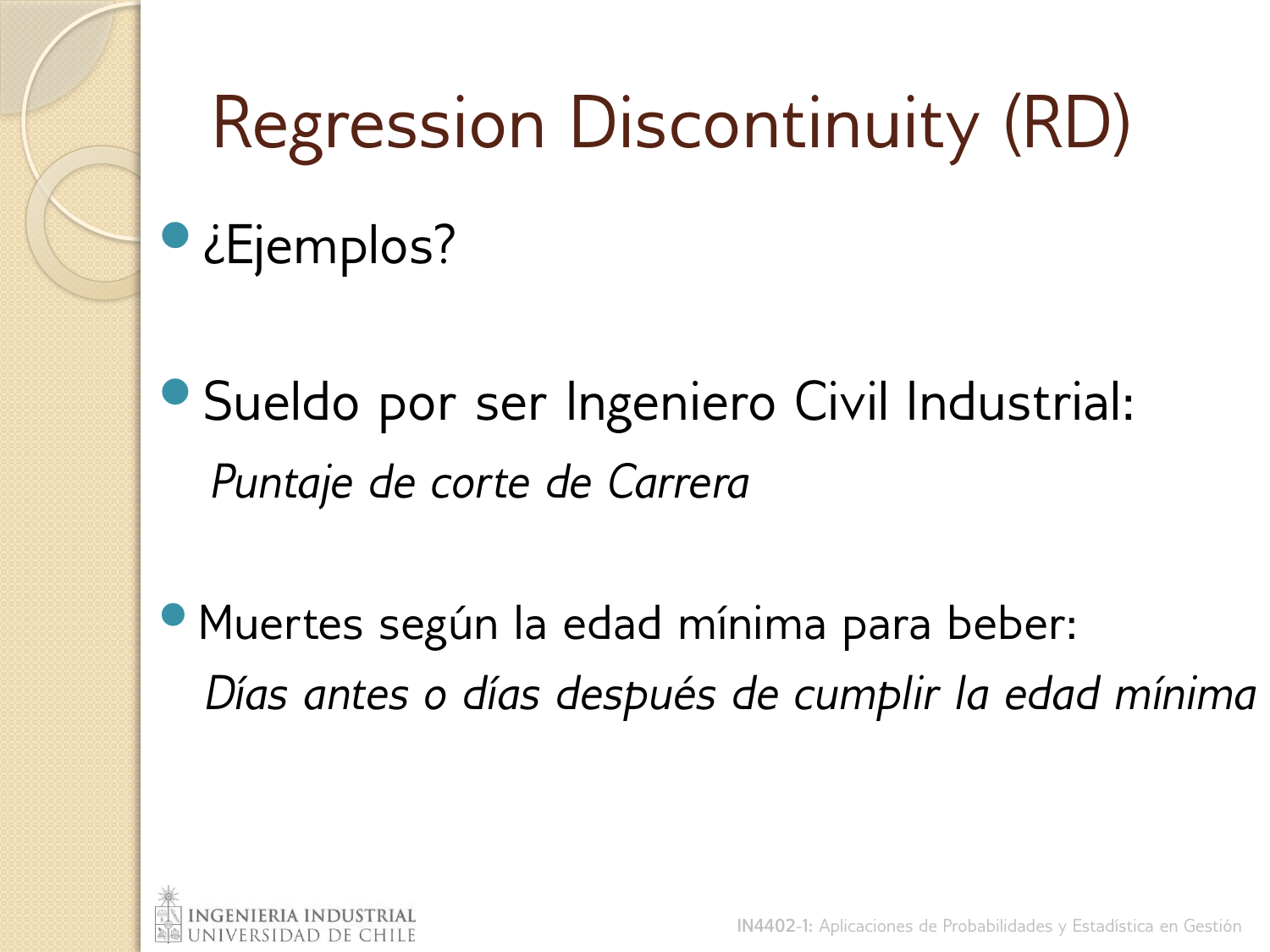

# Regression Discontinuity (RD)
¿Ejemplos?

Sueldo por ser Ingeniero Civil Industrial:
   Puntaje de corte de Carrera

Muertes según la edad mínima para beber:
   Días antes o días después de cumplir la edad mínima